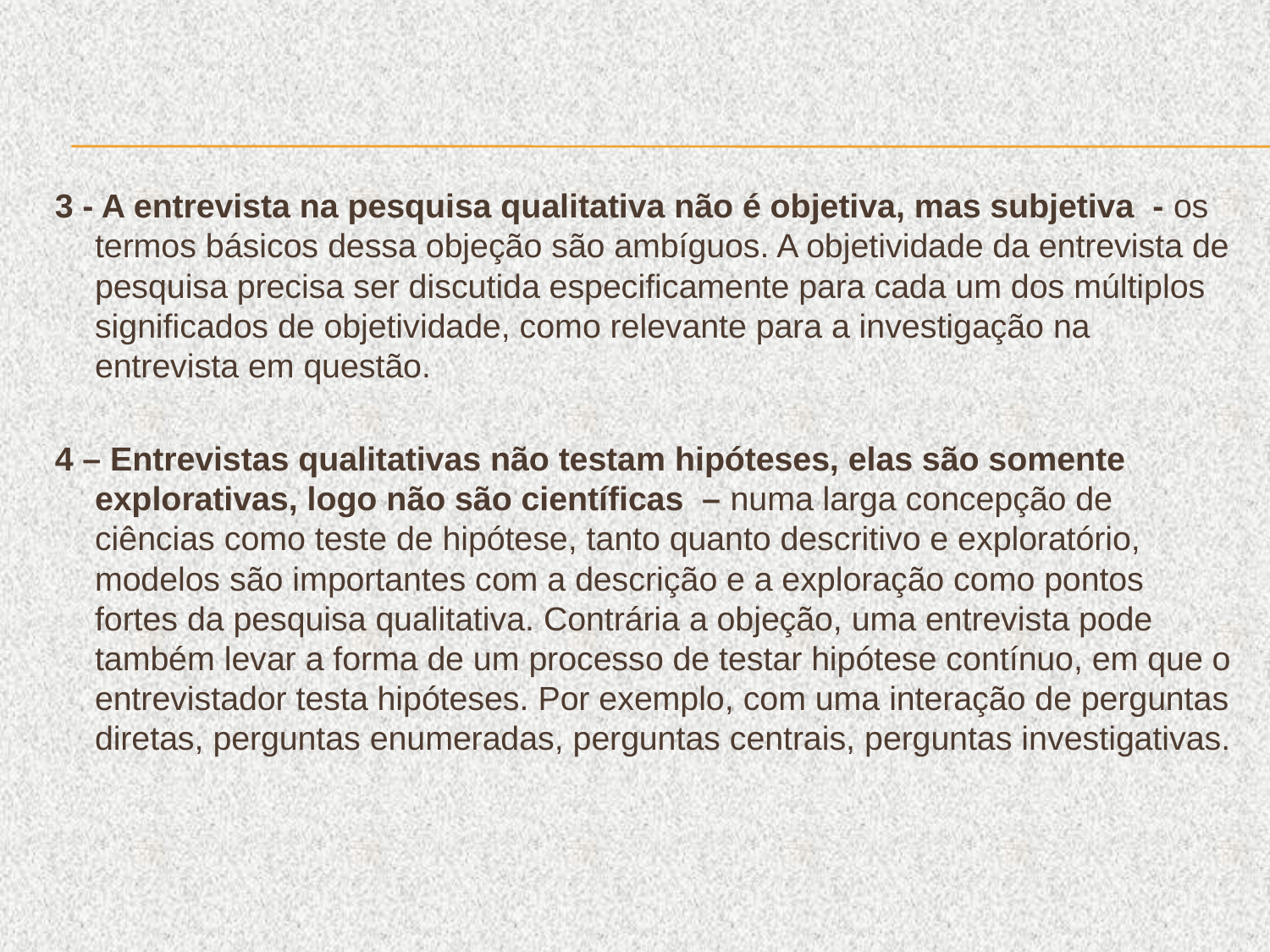

3 - A entrevista na pesquisa qualitativa não é objetiva, mas subjetiva  - os termos básicos dessa objeção são ambíguos. A objetividade da entrevista de pesquisa precisa ser discutida especificamente para cada um dos múltiplos significados de objetividade, como relevante para a investigação na entrevista em questão.

4 – Entrevistas qualitativas não testam hipóteses, elas são somente explorativas, logo não são científicas  – numa larga concepção de ciências como teste de hipótese, tanto quanto descritivo e exploratório, modelos são importantes com a descrição e a exploração como pontos fortes da pesquisa qualitativa. Contrária a objeção, uma entrevista pode também levar a forma de um processo de testar hipótese contínuo, em que o entrevistador testa hipóteses. Por exemplo, com uma interação de perguntas diretas, perguntas enumeradas, perguntas centrais, perguntas investigativas.